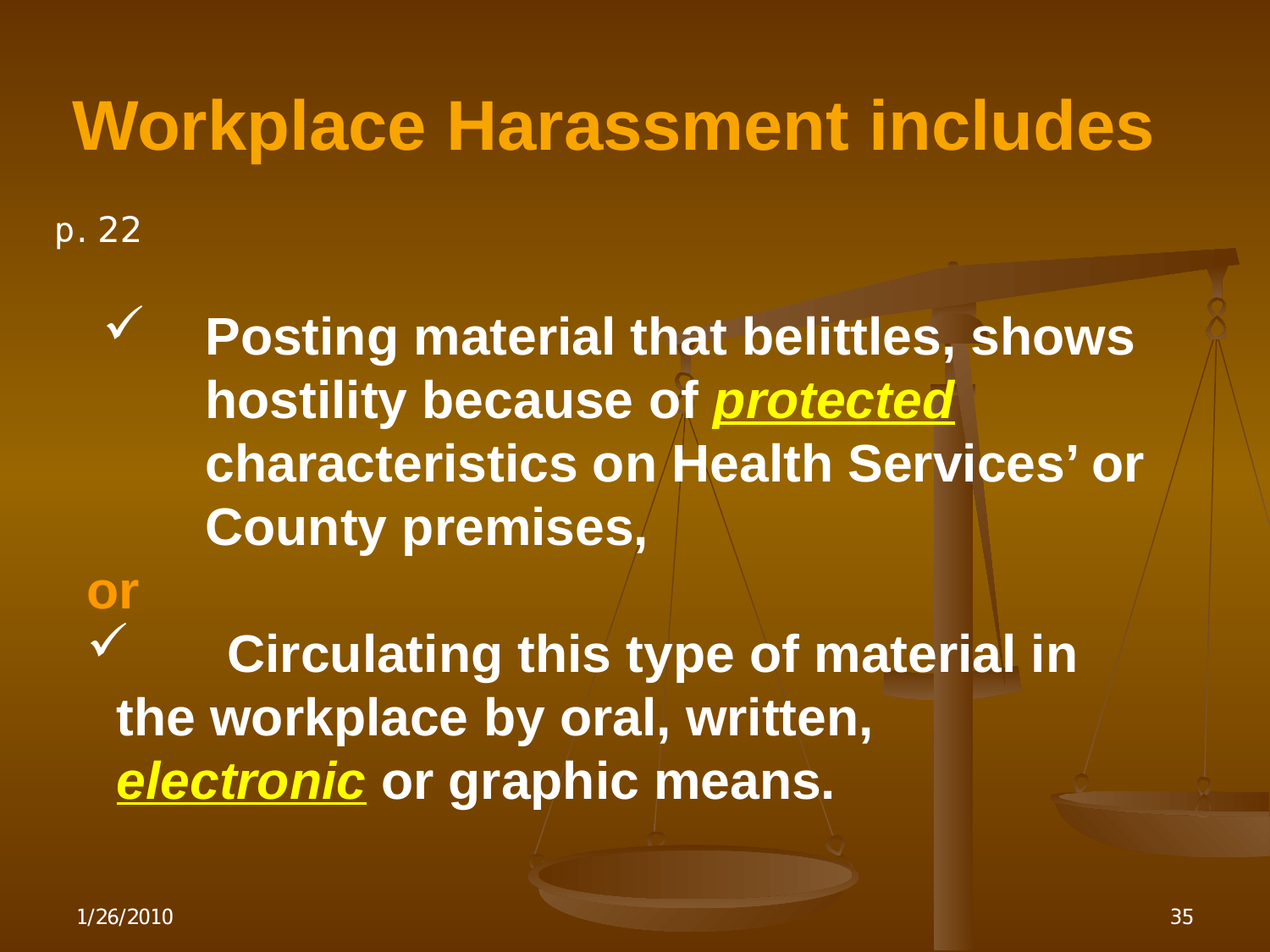

# Workplace Harassment includes
p. 22
Posting material that belittles, shows hostility because of protected 	characteristics on Health Services’ or County premises,
or
	Circulating this type of material in 	the workplace by oral, written, 	electronic or graphic means.
1/26/2010
35